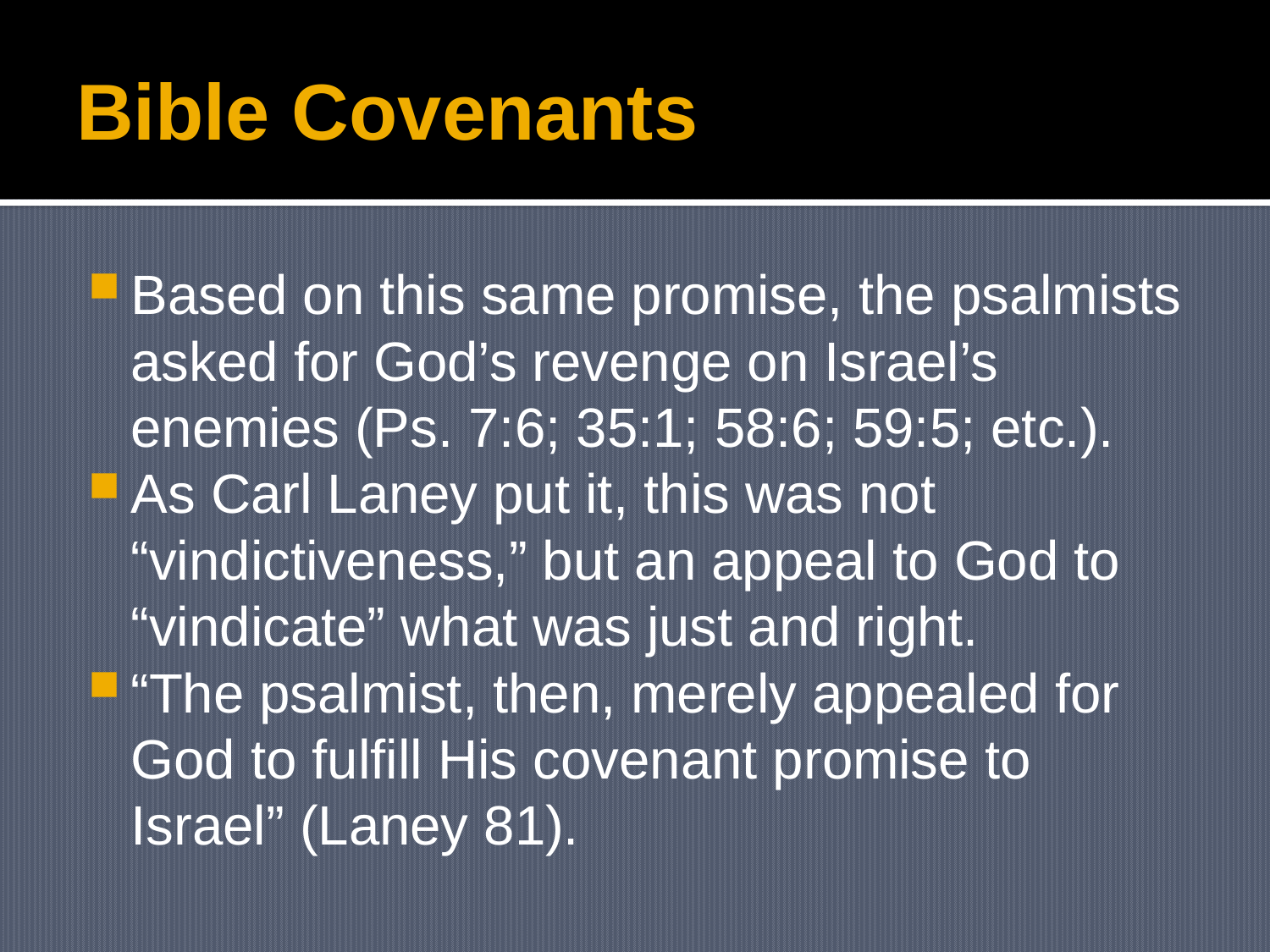

# Bible Covenants
Based on this same promise, the psalmists asked for God’s revenge on Israel’s enemies (Ps. 7:6; 35:1; 58:6; 59:5; etc.).
As Carl Laney put it, this was not “vindictiveness,” but an appeal to God to “vindicate” what was just and right.
“The psalmist, then, merely appealed for God to fulfill His covenant promise to Israel” (Laney 81).